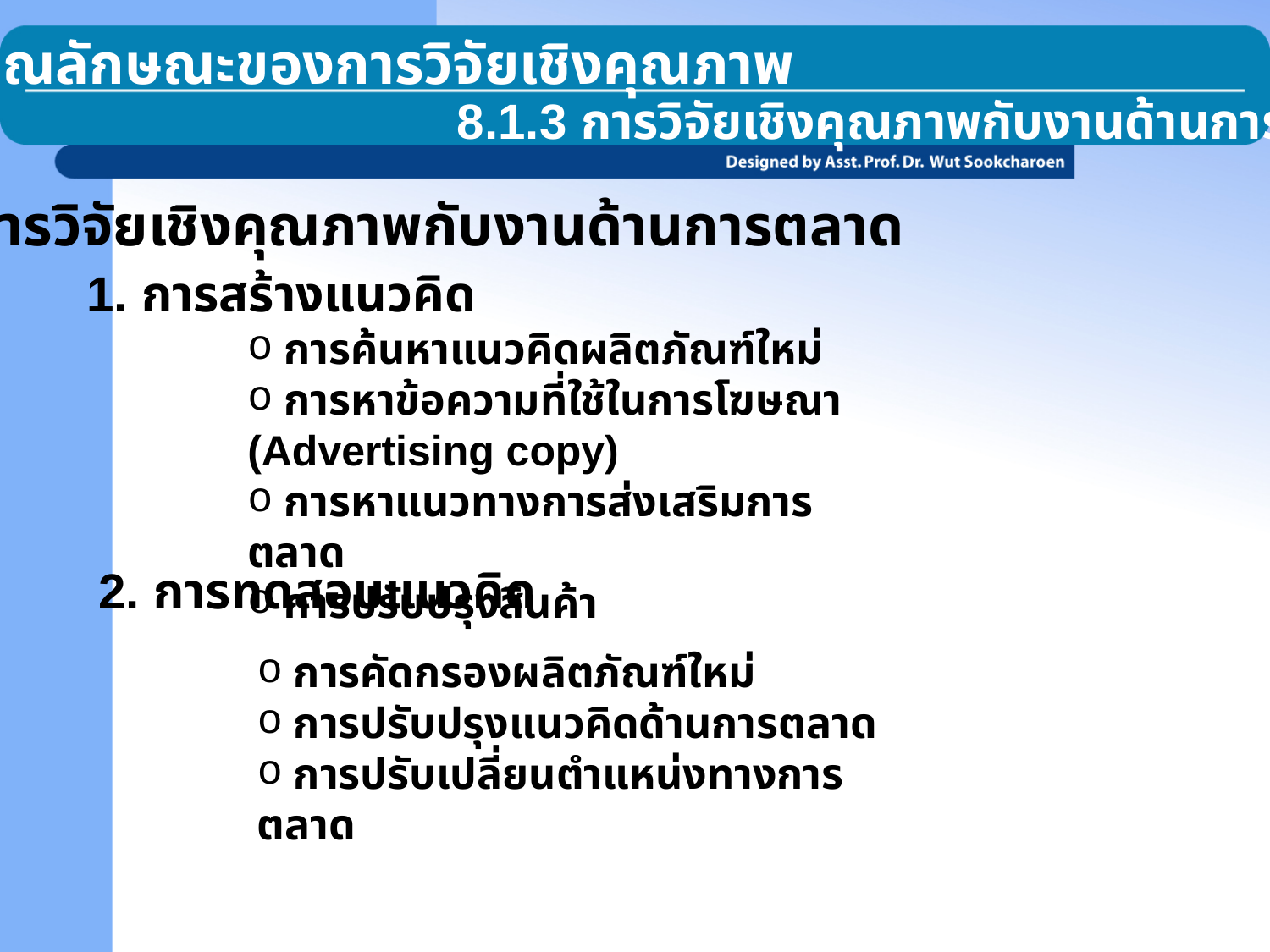

8.1 คุณลักษณะของการวิจัยเชิงคุณภาพ
8.1.3 การวิจัยเชิงคุณภาพกับงานด้านการตลาด
การวิจัยเชิงคุณภาพกับงานด้านการตลาด
1. การสร้างแนวคิด
 การค้นหาแนวคิดผลิตภัณฑ์ใหม่
 การหาข้อความที่ใช้ในการโฆษณา (Advertising copy)
 การหาแนวทางการส่งเสริมการตลาด
 การปรับปรุงสินค้า
2. การทดสอบแนวคิด
 การคัดกรองผลิตภัณฑ์ใหม่
 การปรับปรุงแนวคิดด้านการตลาด
 การปรับเปลี่ยนตำแหน่งทางการตลาด